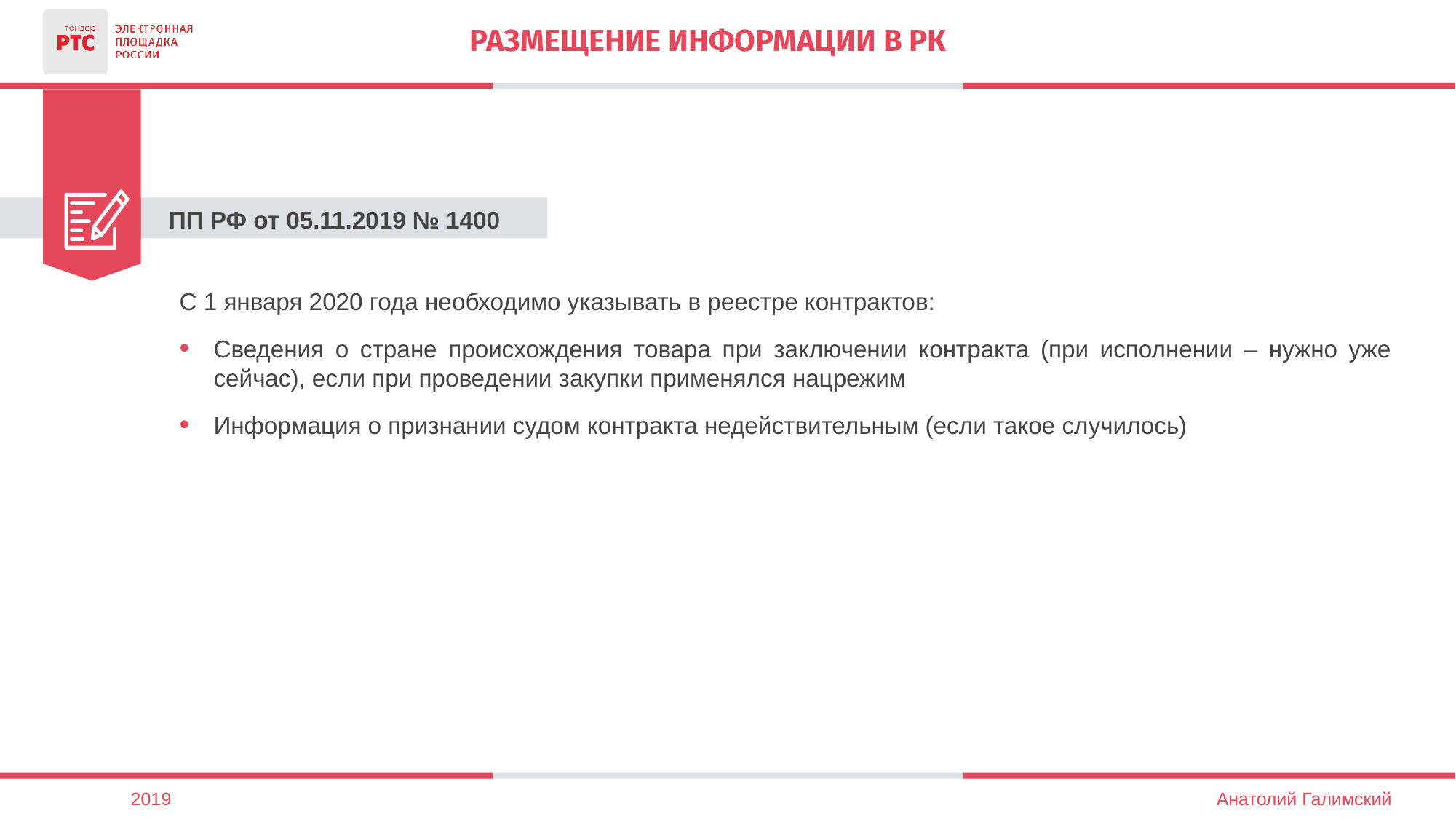

# Размещение информации в РК

ПП РФ от 05.11.2019 № 1400
С 1 января 2020 года необходимо указывать в реестре контрактов:
Сведения о стране происхождения товара при заключении контракта (при исполнении – нужно уже сейчас), если при проведении закупки применялся нацрежим
Информация о признании судом контракта недействительным (если такое случилось)

2019
Анатолий Галимский